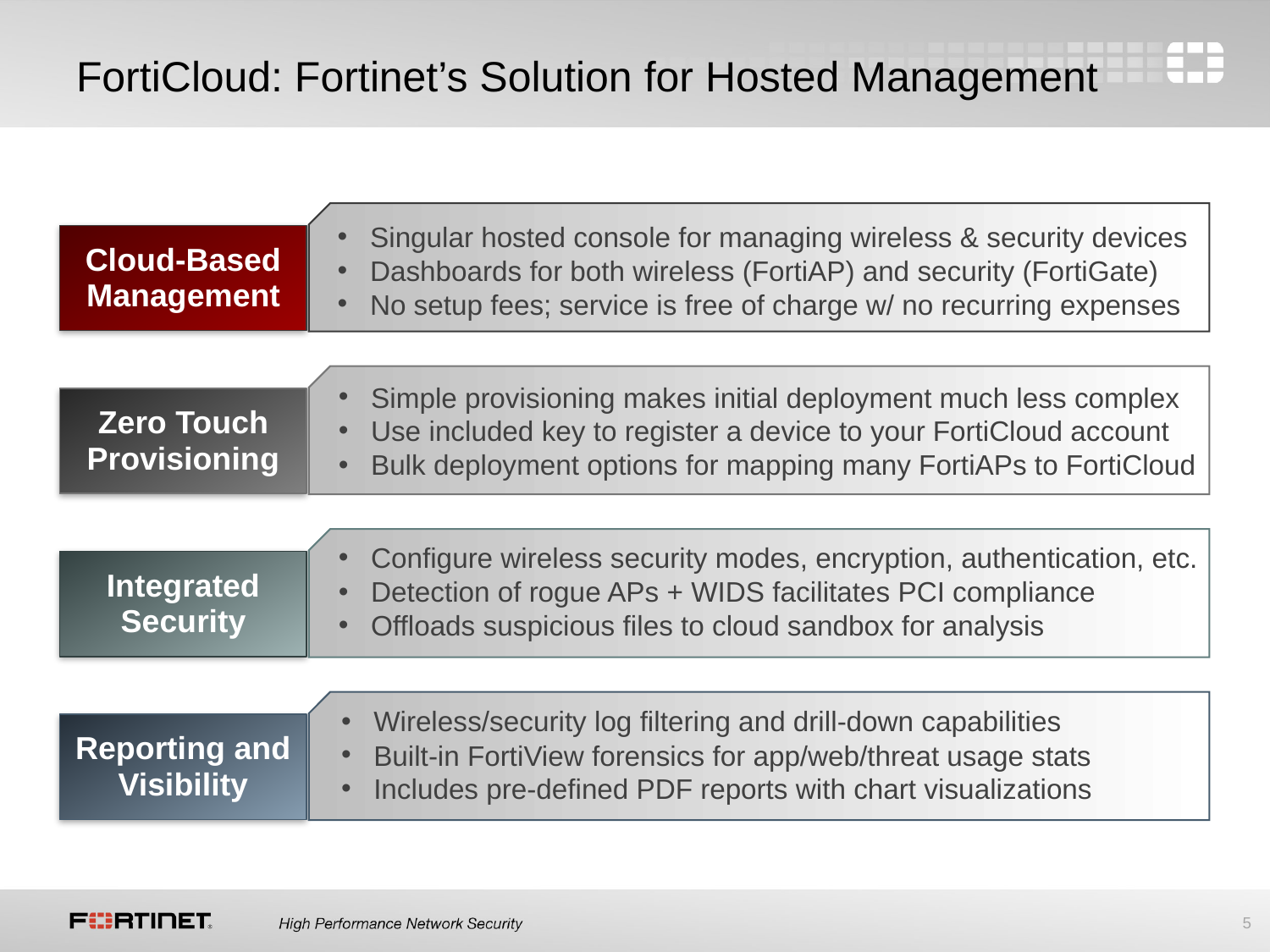

# FortiCloud: Fortinet’s Solution for Hosted Management

Singular hosted console for managing wireless & security devices
Dashboards for both wireless (FortiAP) and security (FortiGate)
No setup fees; service is free of charge w/ no recurring expenses

Cloud-Based Management

Simple provisioning makes initial deployment much less complex
Use included key to register a device to your FortiCloud account
Bulk deployment options for mapping many FortiAPs to FortiCloud

Zero Touch Provisioning
Configure wireless security modes, encryption, authentication, etc.
Detection of rogue APs + WIDS facilitates PCI compliance
Offloads suspicious files to cloud sandbox for analysis

Integrated Security
Wireless/security log filtering and drill-down capabilities
Built-in FortiView forensics for app/web/threat usage stats
Includes pre-defined PDF reports with chart visualizations

Reporting and Visibility